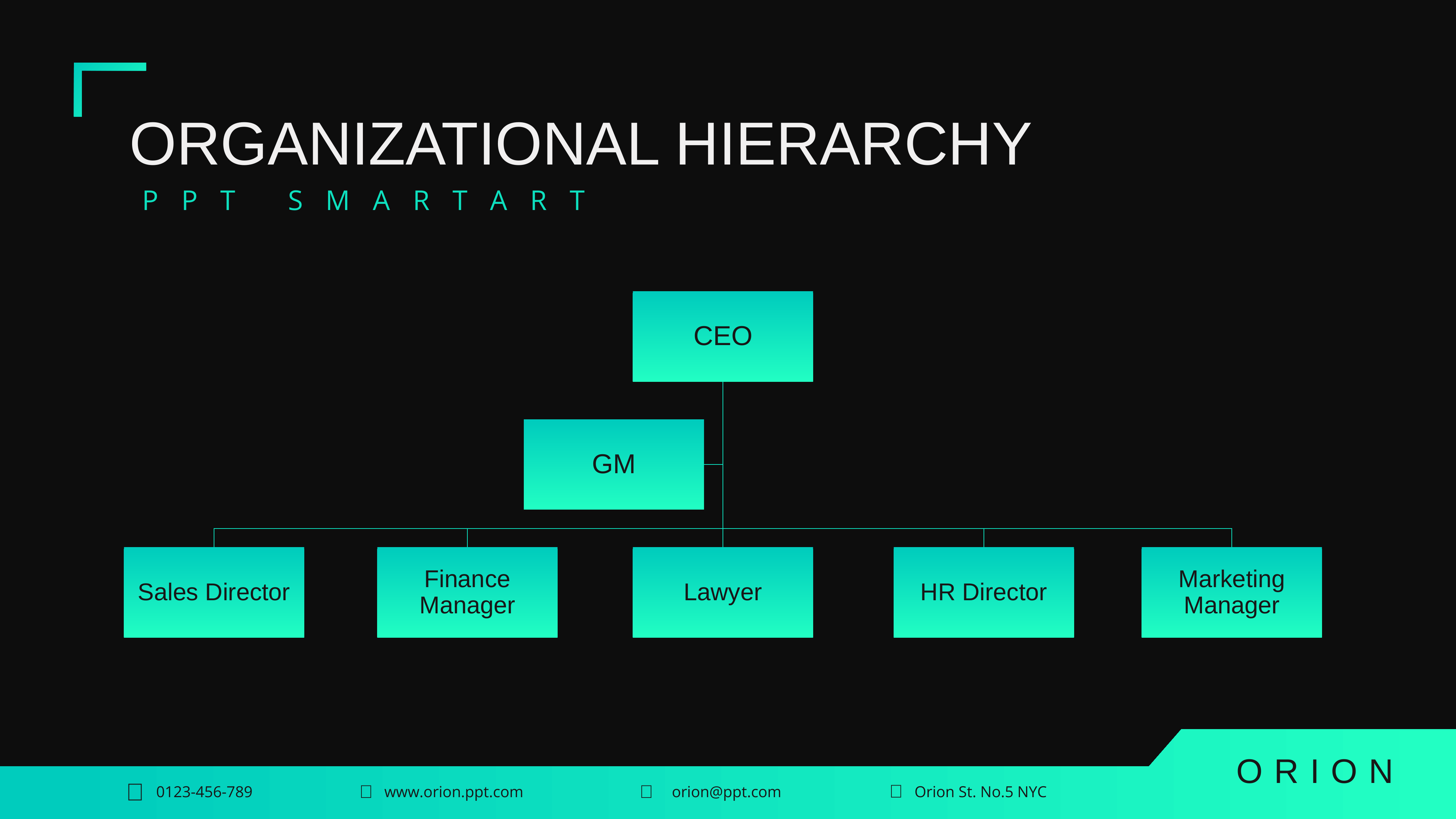

ORGANIZATIONAL HIERARCHY
PPT SMARTART
CEO
Sales Director
Finance Manager
Lawyer
HR Director
Marketing Manager
GM